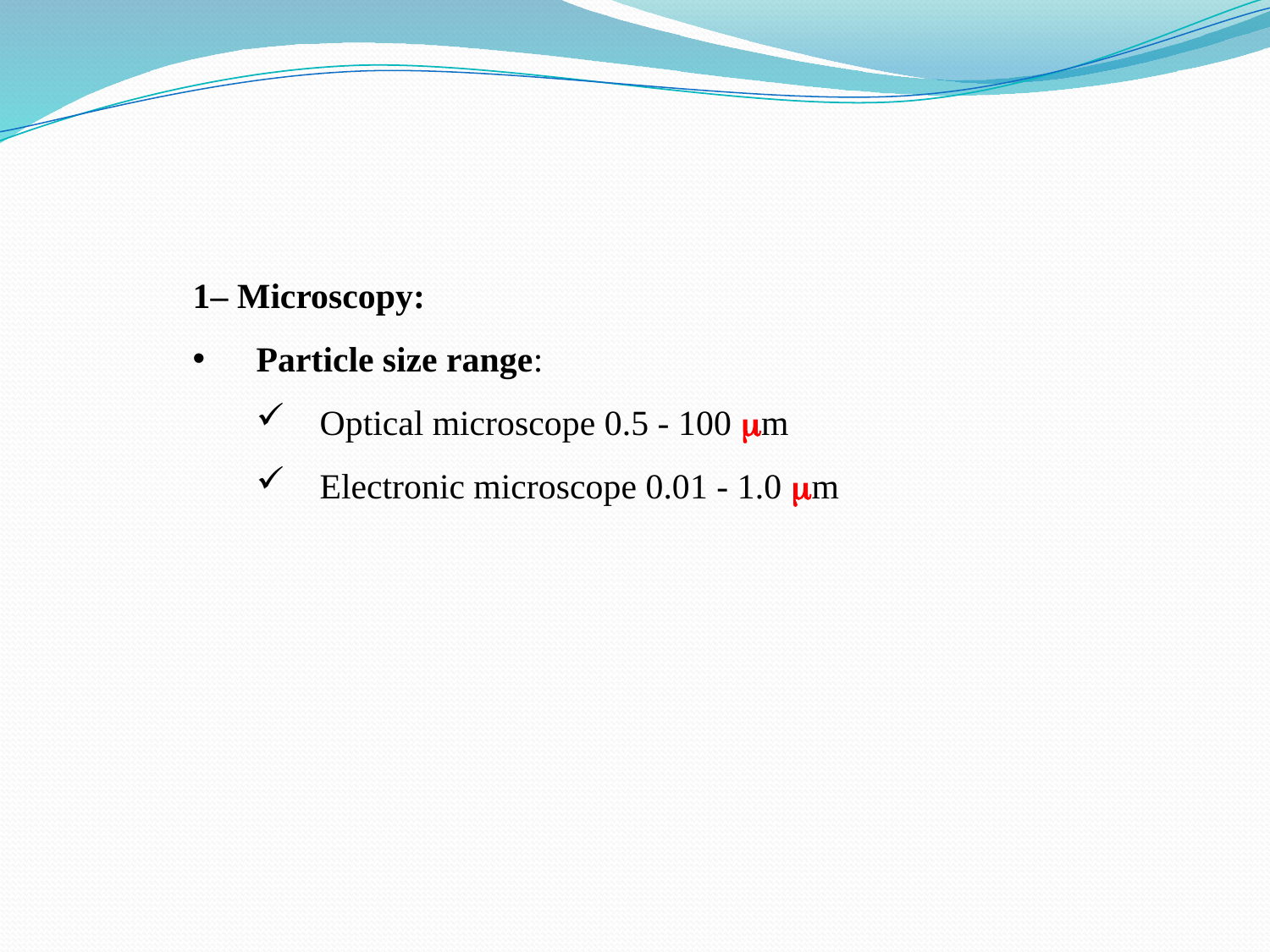

1– Microscopy:
Particle size range:
Optical microscope 0.5 - 100 μm
Electronic microscope 0.01 - 1.0 μm